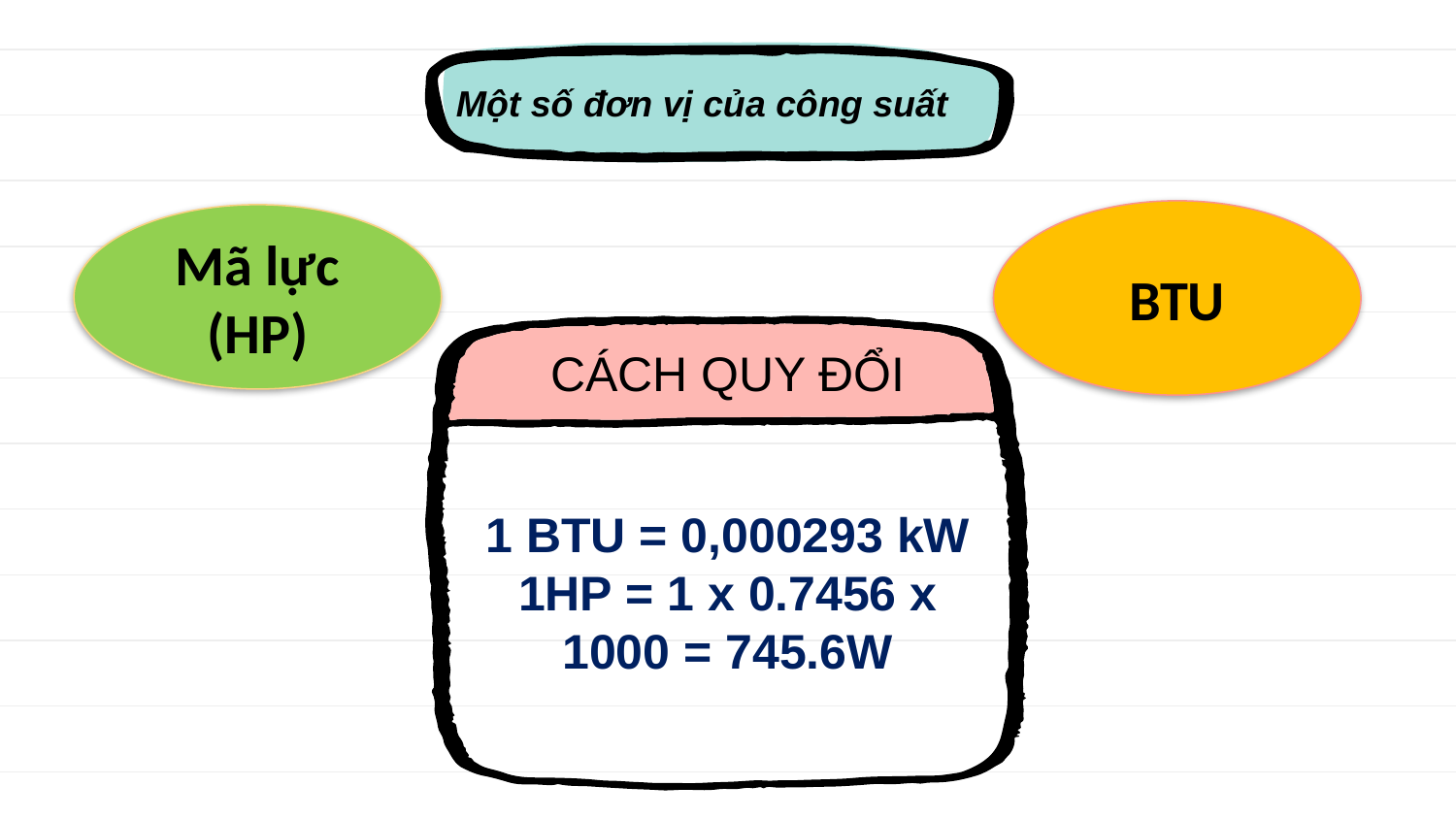

Một số đơn vị của công suất

#
BTU
Mã lực
(HP)
CÁCH QUY ĐỔI

1 BTU = 0,000293 kW
1HP = 1 x 0.7456 x 1000 = 745.6W